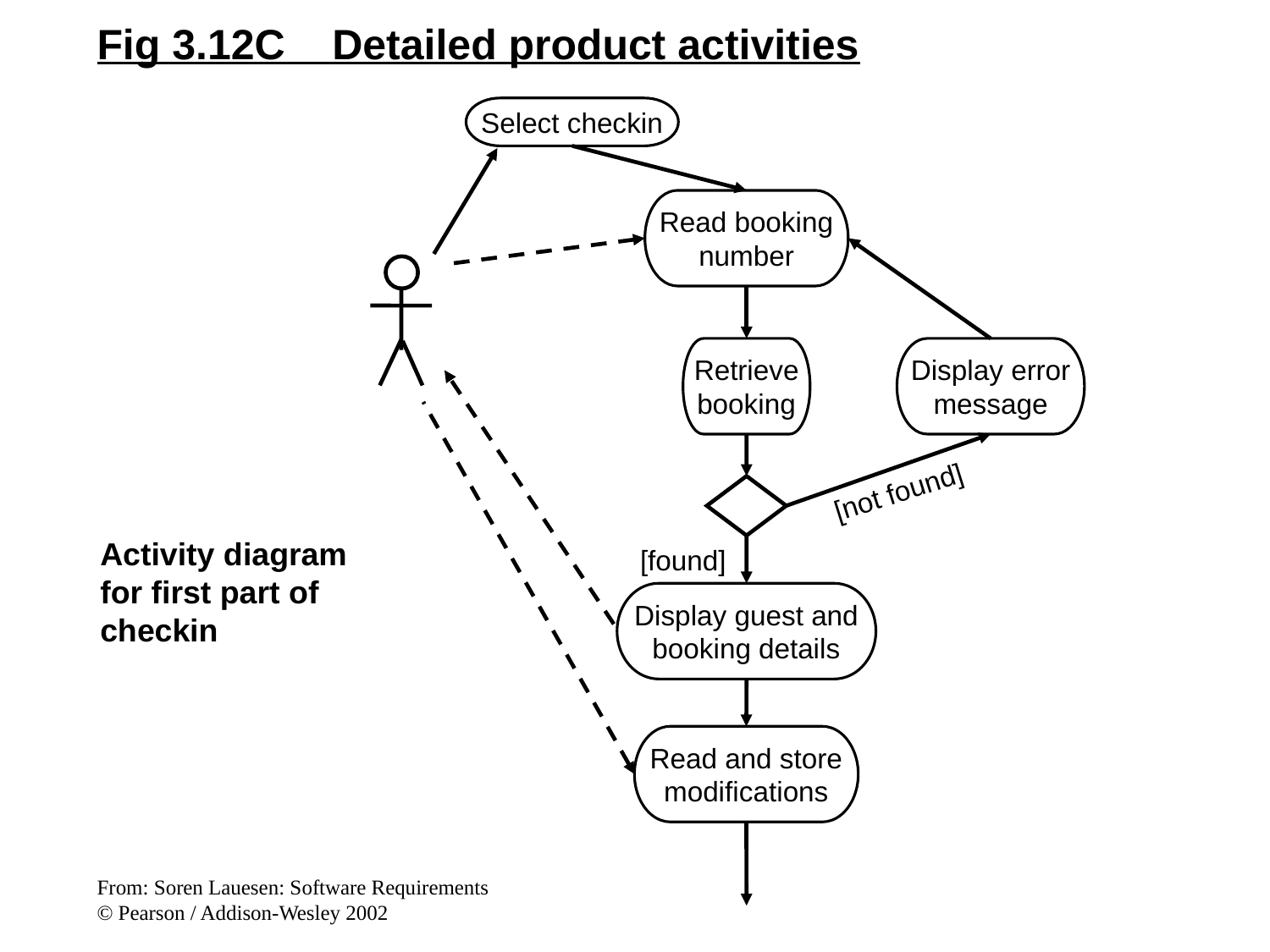

Fig 3.12C    Detailed product activities
Select checkin
Read booking
number

Retrieve
booking
Display error
message

[not found]

Activity diagram for first part of checkin
[found]
Display guest and
booking details
Read and store
modifications
From: Soren Lauesen: Software Requirements
© Pearson / Addison-Wesley 2002